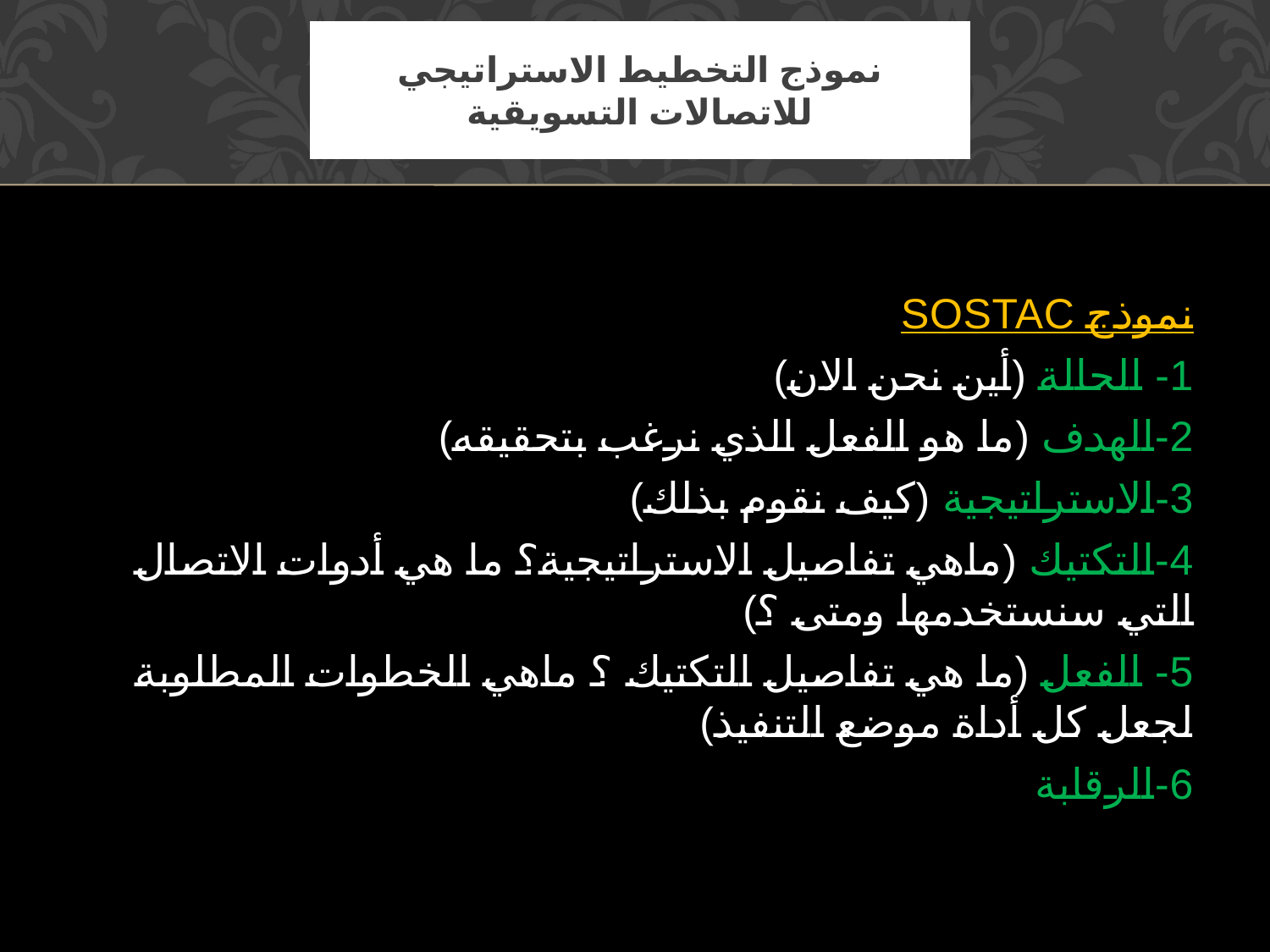

# نموذج التخطيط الاستراتيجي للاتصالات التسويقية
نموذج SOSTAC
1- الحالة (أين نحن الان)
2-الهدف (ما هو الفعل الذي نرغب بتحقيقه)
3-الاستراتيجية (كيف نقوم بذلك)
4-التكتيك (ماهي تفاصيل الاستراتيجية؟ ما هي أدوات الاتصال التي سنستخدمها ومتى ؟)
5- الفعل (ما هي تفاصيل التكتيك ؟ ماهي الخطوات المطلوبة لجعل كل أداة موضع التنفيذ)
6-الرقابة